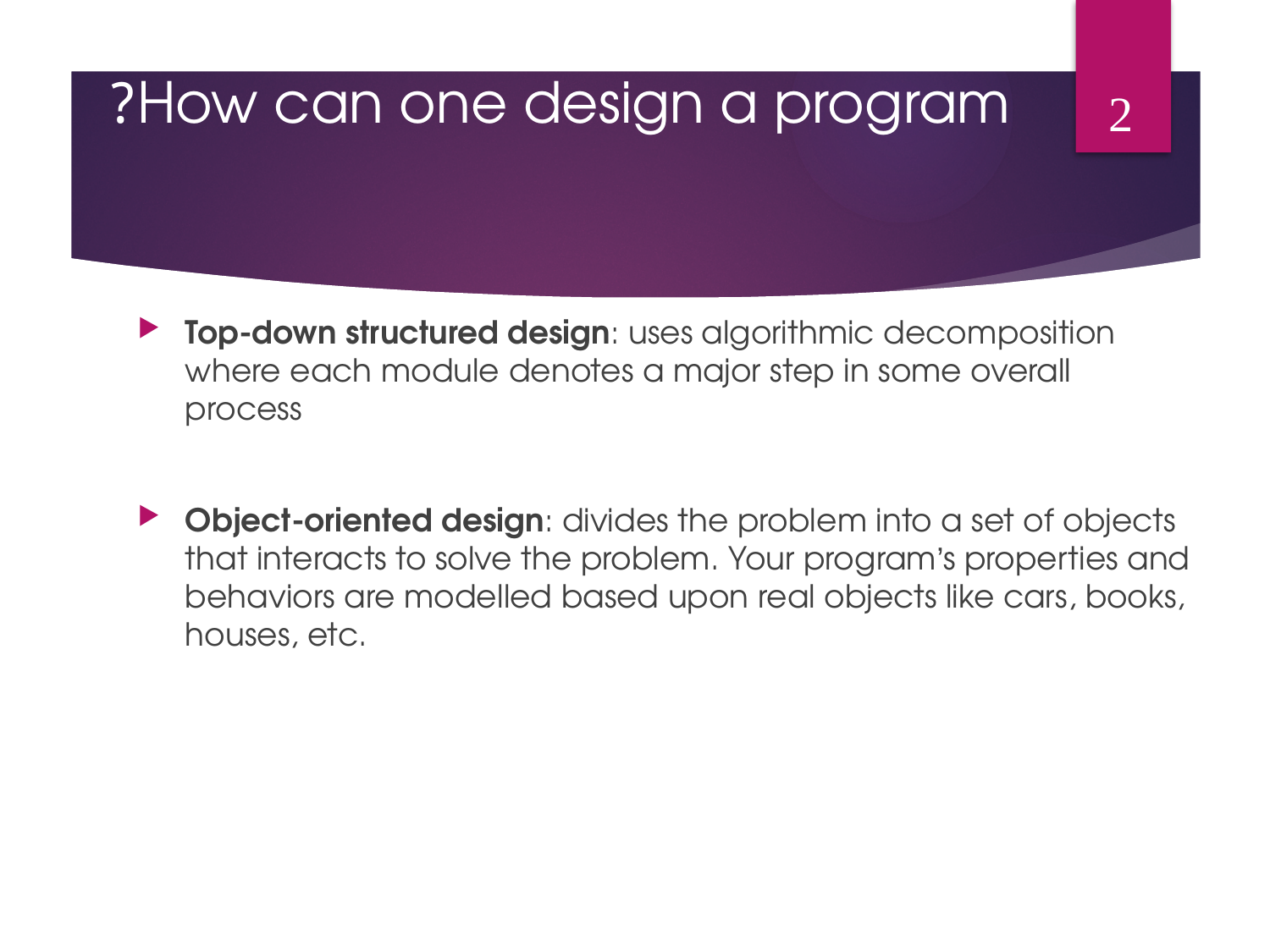

# How can one design a program?
2
Top-down structured design: uses algorithmic decomposition where each module denotes a major step in some overall process

Object-oriented design: divides the problem into a set of objects that interacts to solve the problem. Your program’s properties and behaviors are modelled based upon real objects like cars, books, houses, etc.